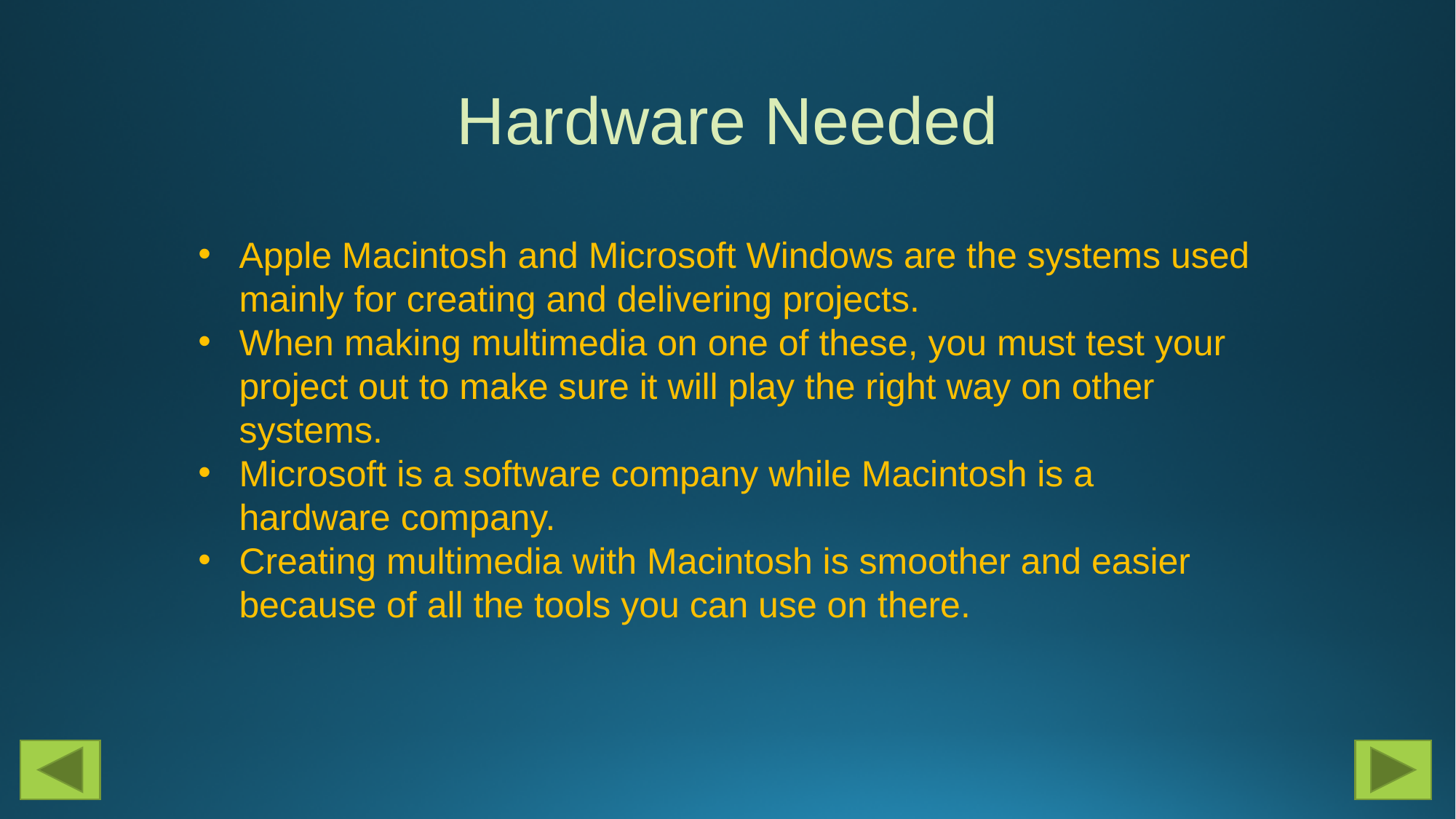

# Hardware Needed
Apple Macintosh and Microsoft Windows are the systems used mainly for creating and delivering projects.
When making multimedia on one of these, you must test your project out to make sure it will play the right way on other systems.
Microsoft is a software company while Macintosh is a hardware company.
Creating multimedia with Macintosh is smoother and easier because of all the tools you can use on there.